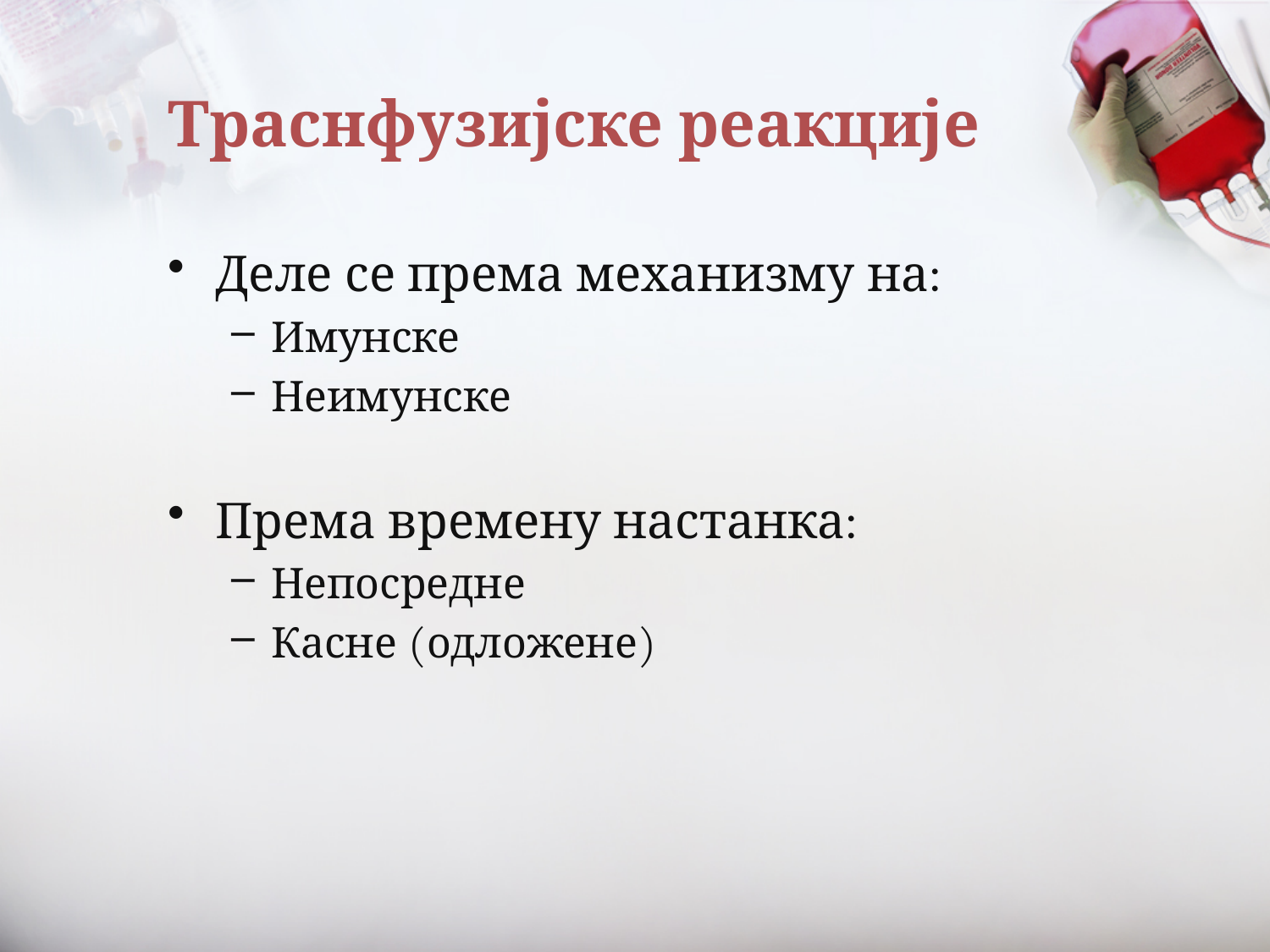

# Траснфузијске реакције
Деле се према механизму на:
Имунске
Неимунске

Према времену настанка:
Непосредне
Касне (одложене)